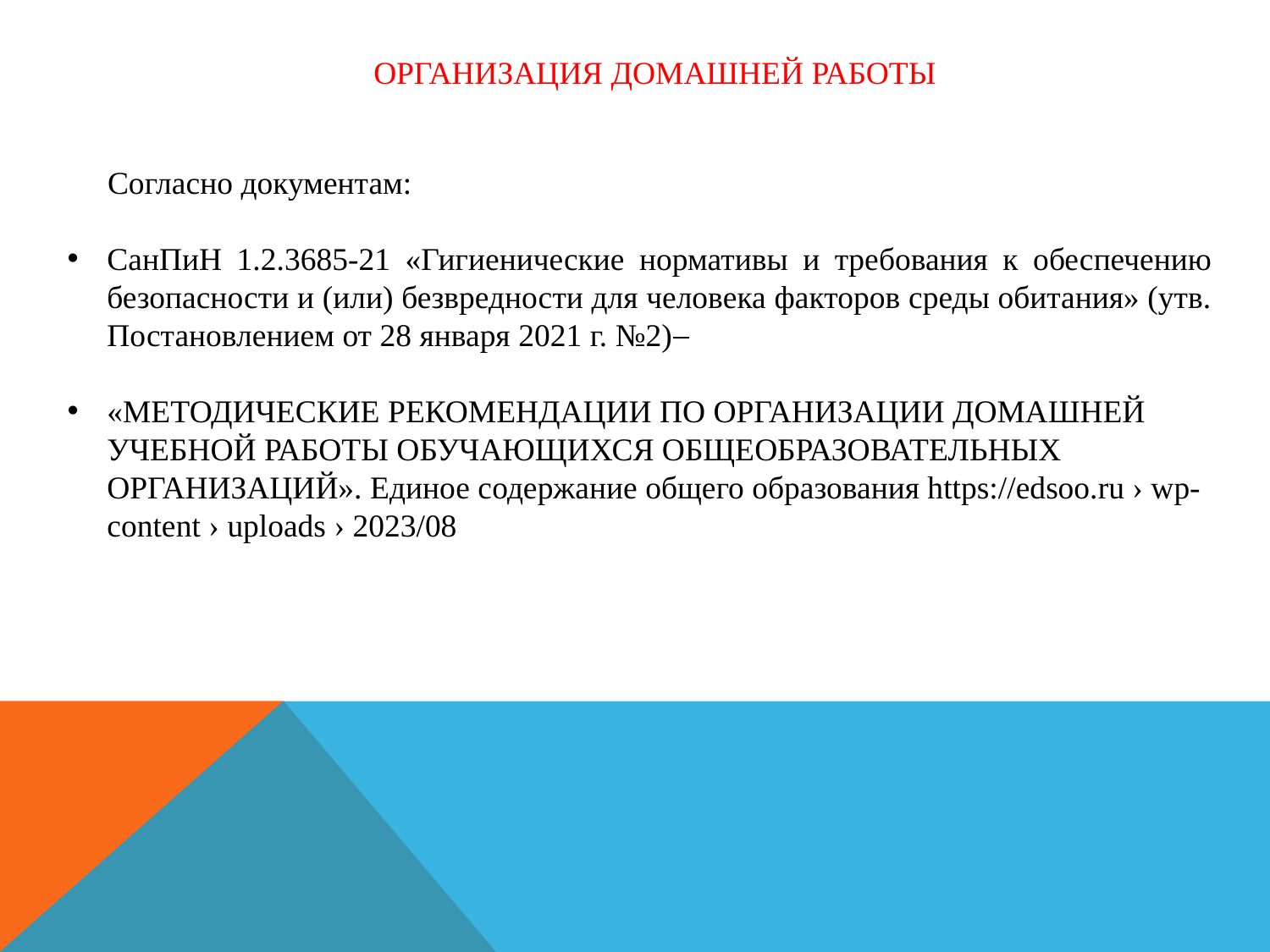

ОРГАНИЗАЦИЯ ДОМАШНЕЙ РАБОТЫ
     Согласно документам:

СанПиН 1.2.3685-21 «Гигиенические нормативы и требования к обеспечению безопасности и (или) безвредности для человека факторов среды обитания» (утв. Постановлением от 28 января 2021 г. №2)

«МЕТОДИЧЕСКИЕ РЕКОМЕНДАЦИИ ПО ОРГАНИЗАЦИИ ДОМАШНЕЙ УЧЕБНОЙ РАБОТЫ ОБУЧАЮЩИХСЯ ОБЩЕОБРАЗОВАТЕЛЬНЫХ ОРГАНИЗАЦИЙ». Единое содержание общего образования https://edsoo.ru › wp-content › uploads › 2023/08